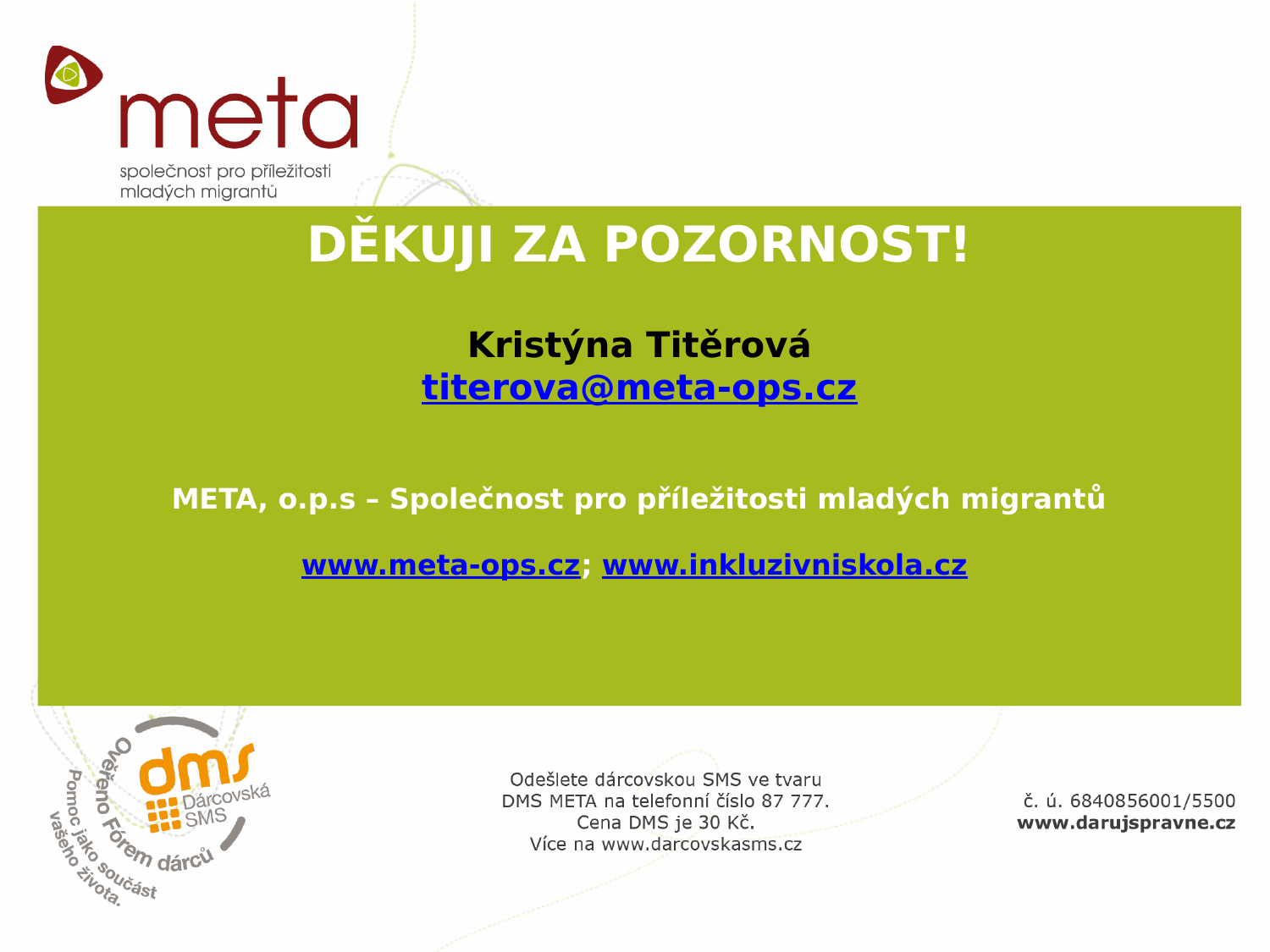

DĚKUJI ZA POZORNOST!
Kristýna Titěrová
titerova@meta-ops.cz

META, o.p.s – Společnost pro příležitosti mladých migrantů
www.meta-ops.cz; www.inkluzivniskola.cz